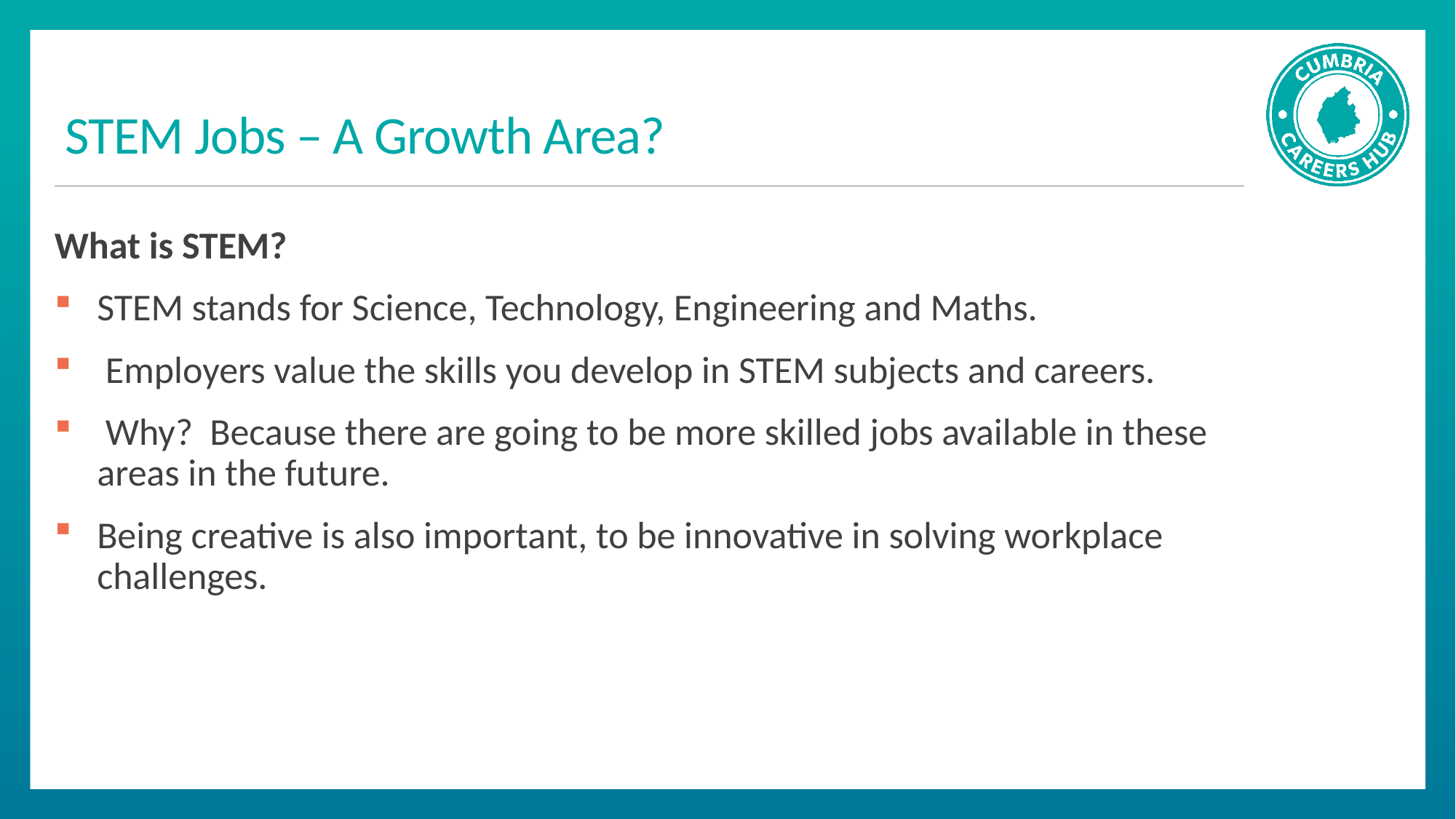

# STEM Jobs – A Growth Area?
What is STEM?
STEM stands for Science, Technology, Engineering and Maths.
 Employers value the skills you develop in STEM subjects and careers.
 Why?  Because there are going to be more skilled jobs available in these areas in the future.
Being creative is also important, to be innovative in solving workplace challenges.